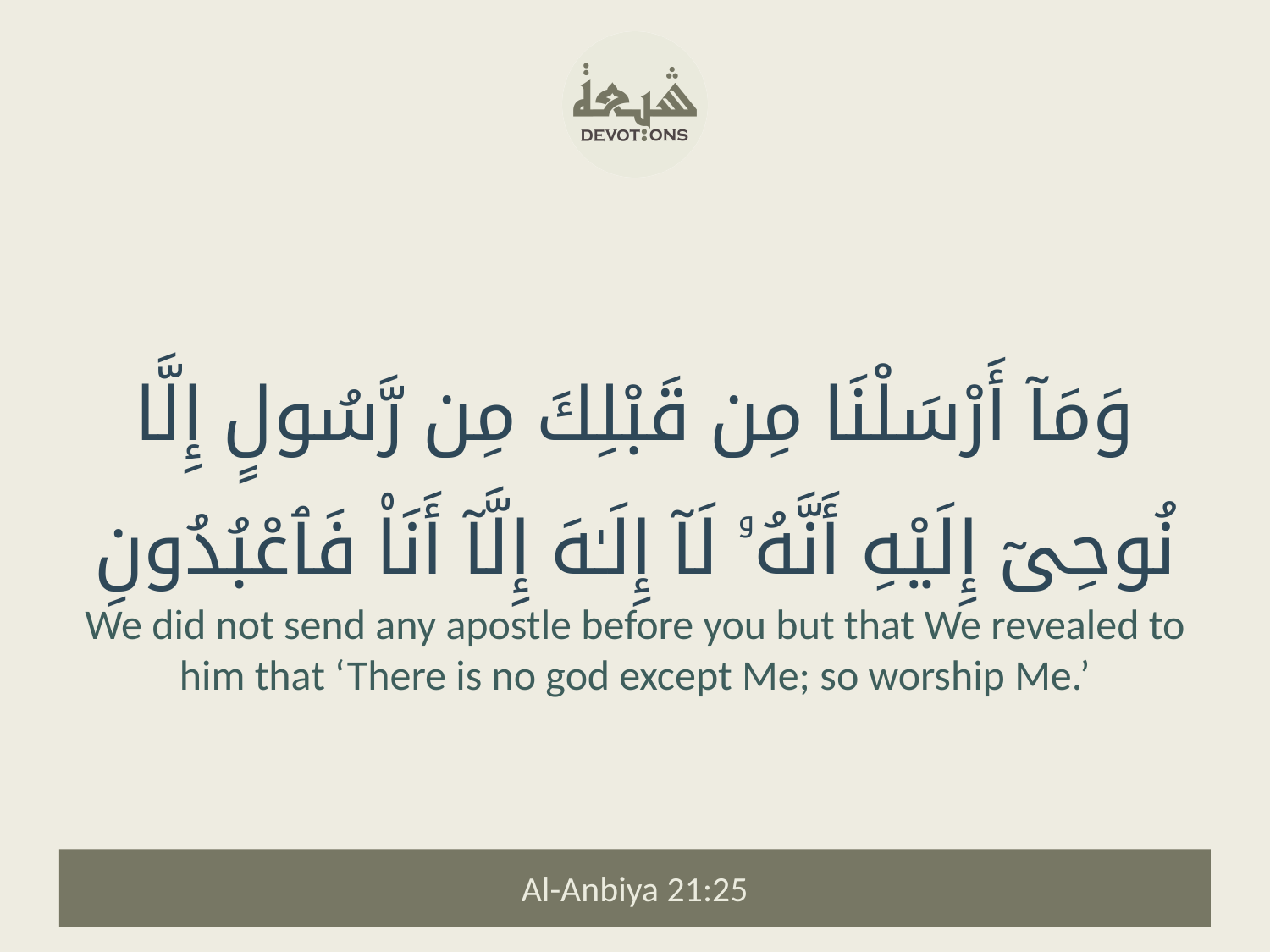

وَمَآ أَرْسَلْنَا مِن قَبْلِكَ مِن رَّسُولٍ إِلَّا نُوحِىٓ إِلَيْهِ أَنَّهُۥ لَآ إِلَـٰهَ إِلَّآ أَنَا۠ فَٱعْبُدُونِ
We did not send any apostle before you but that We revealed to him that ‘There is no god except Me; so worship Me.’
Al-Anbiya 21:25